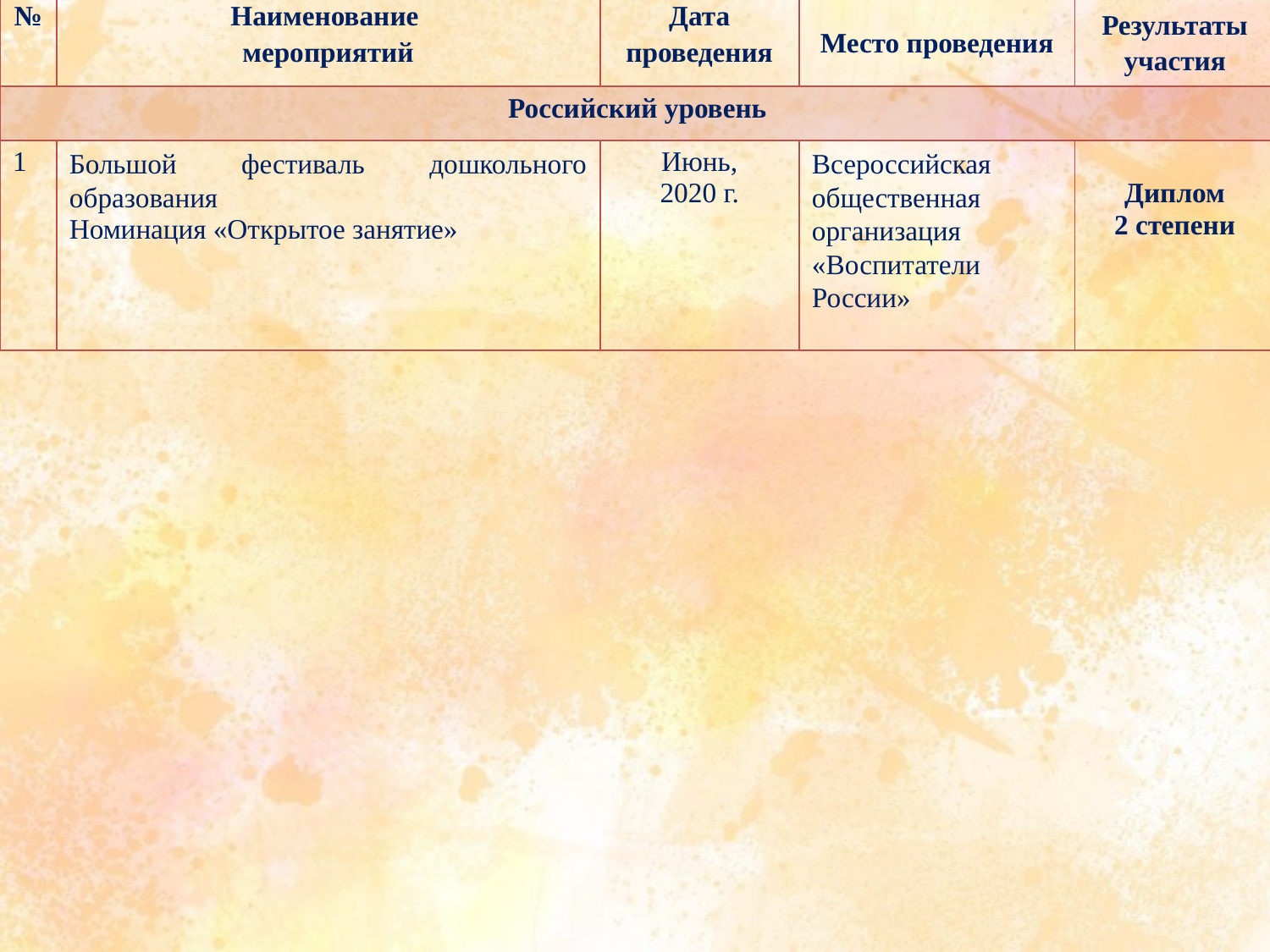

| № | Наименование мероприятий | Дата проведения | Место проведения | Результаты участия |
| --- | --- | --- | --- | --- |
| Российский уровень |  |  |  |  |
| 1 | Большой фестиваль дошкольного образования Номинация «Открытое занятие» | Июнь, 2020 г. | Всероссийская общественная организация «Воспитатели России» | Диплом 2 степени |